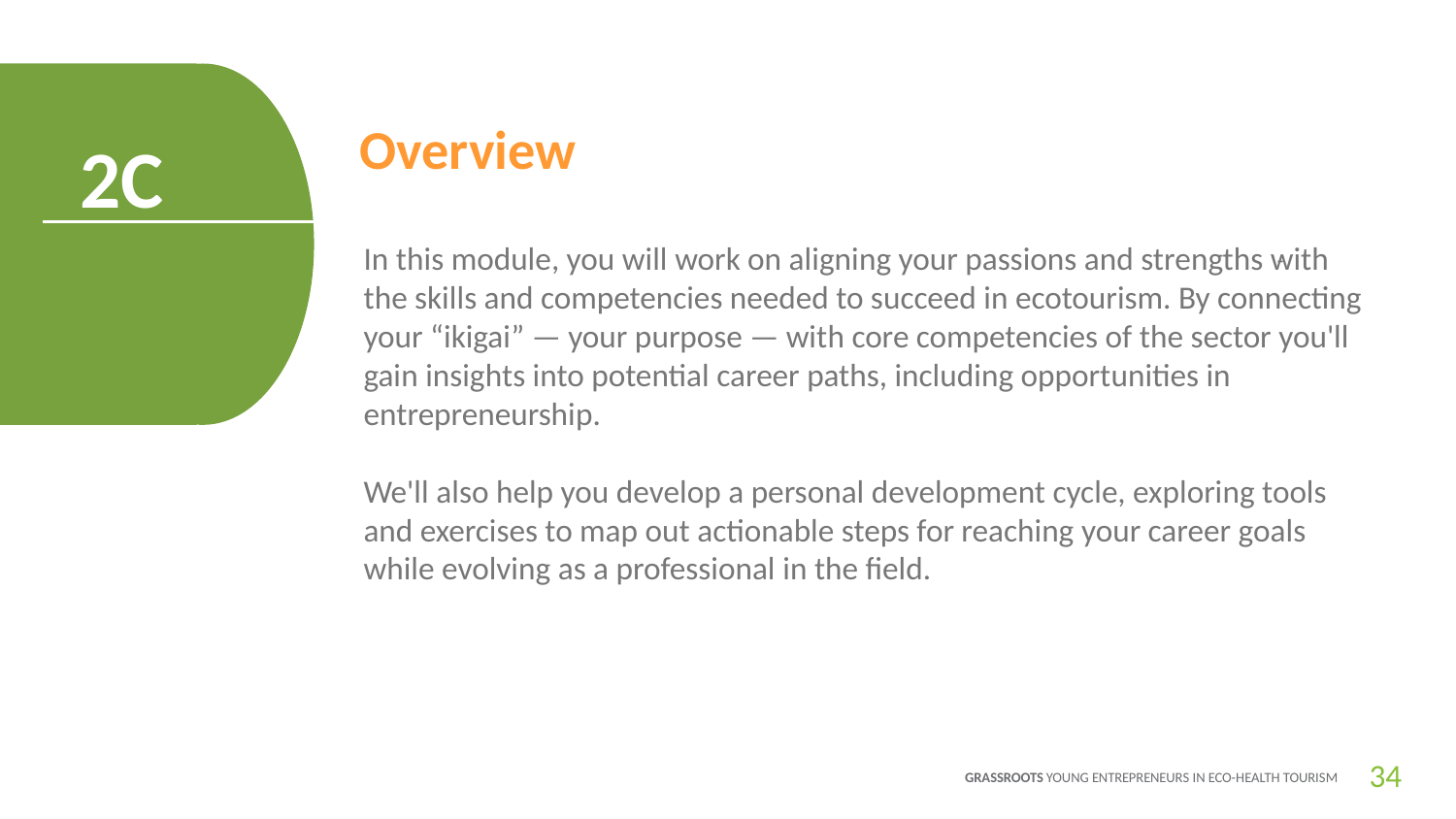

Overview
2C

In this module, you will work on aligning your passions and strengths with the skills and competencies needed to succeed in ecotourism. By connecting your “ikigai” — your purpose — with core competencies of the sector you'll gain insights into potential career paths, including opportunities in entrepreneurship.
We'll also help you develop a personal development cycle, exploring tools and exercises to map out actionable steps for reaching your career goals while evolving as a professional in the field.
-
34